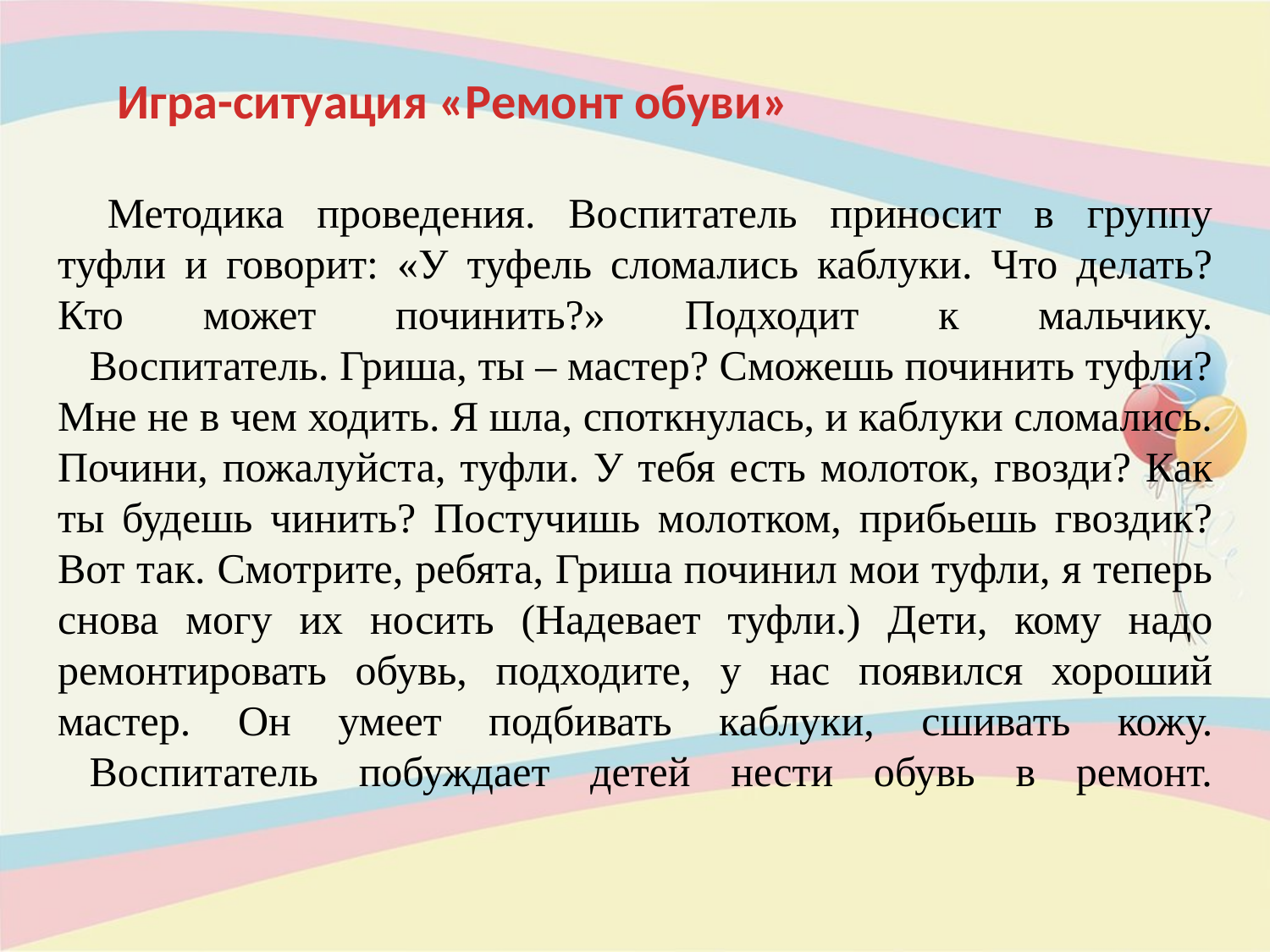

Игра-ситуация «Ремонт обуви»
Методика проведения. Воспитатель приносит в группу туфли и говорит: «У туфель сломались каблуки. Что делать? Кто может починить?» Подходит к мальчику.
   Воспитатель. Гриша, ты – мастер? Сможешь починить туфли? Мне не в чем ходить. Я шла, споткнулась, и каблуки сломались. Почини, пожалуйста, туфли. У тебя есть молоток, гвозди? Как ты будешь чинить? Постучишь молотком, прибьешь гвоздик? Вот так. Смотрите, ребята, Гриша починил мои туфли, я теперь снова могу их носить (Надевает туфли.) Дети, кому надо ремонтировать обувь, подходите, у нас появился хороший мастер. Он умеет подбивать каблуки, сшивать кожу.
   Воспитатель побуждает детей нести обувь в ремонт.